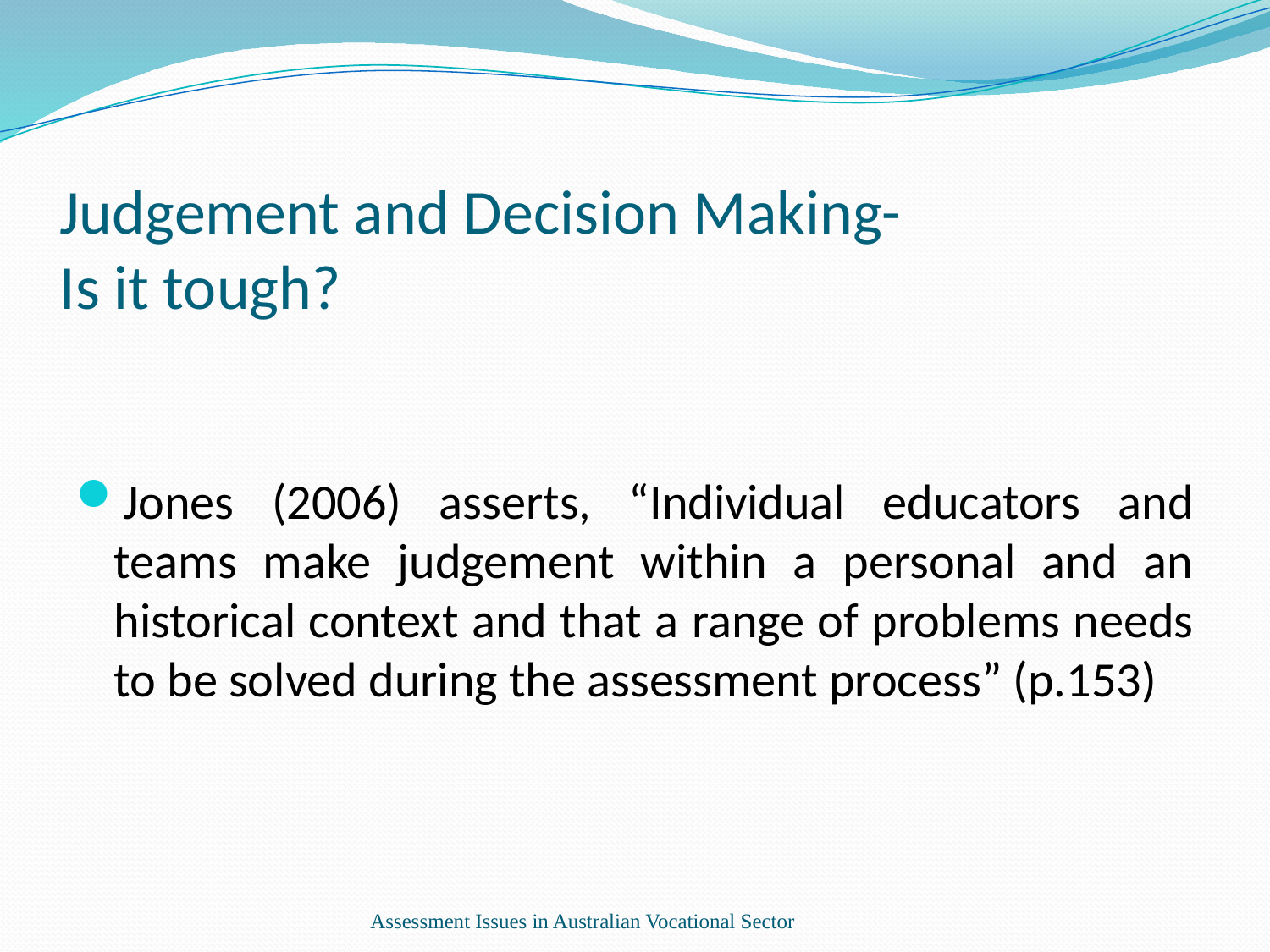

# Judgement and Decision Making- Is it tough?

Jones (2006) asserts, “Individual educators and teams make judgement within a personal and an historical context and that a range of problems needs to be solved during the assessment process” (p.153)

Assessment Issues in Australian Vocational Sector